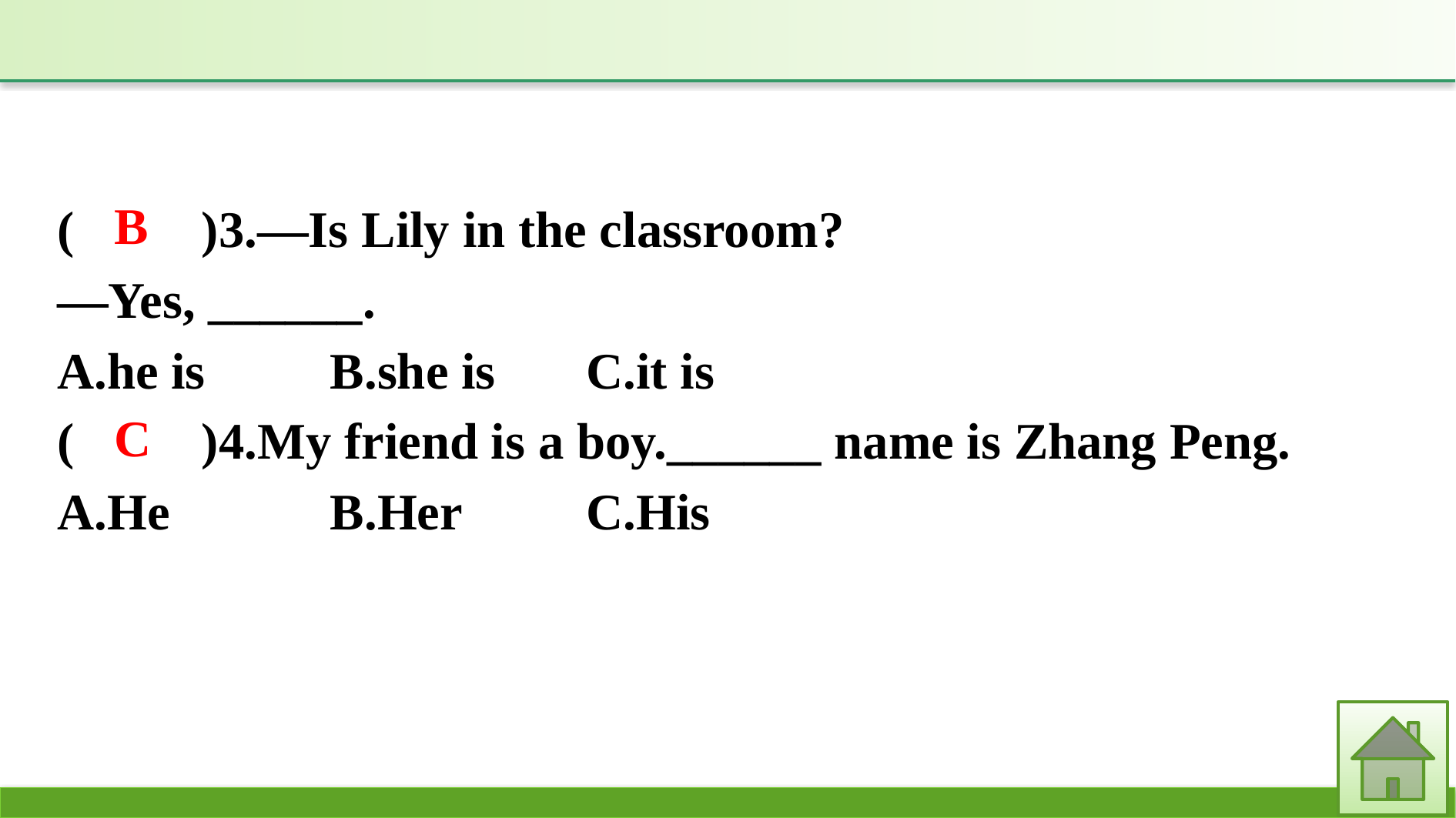

(　　)3.—Is Lily in the classroom?
—Yes, ______.
A.he is		B.she is	C.it is
(　　)4.My friend is a boy.______ name is Zhang Peng.
A.He		B.Her	C.His
B
C